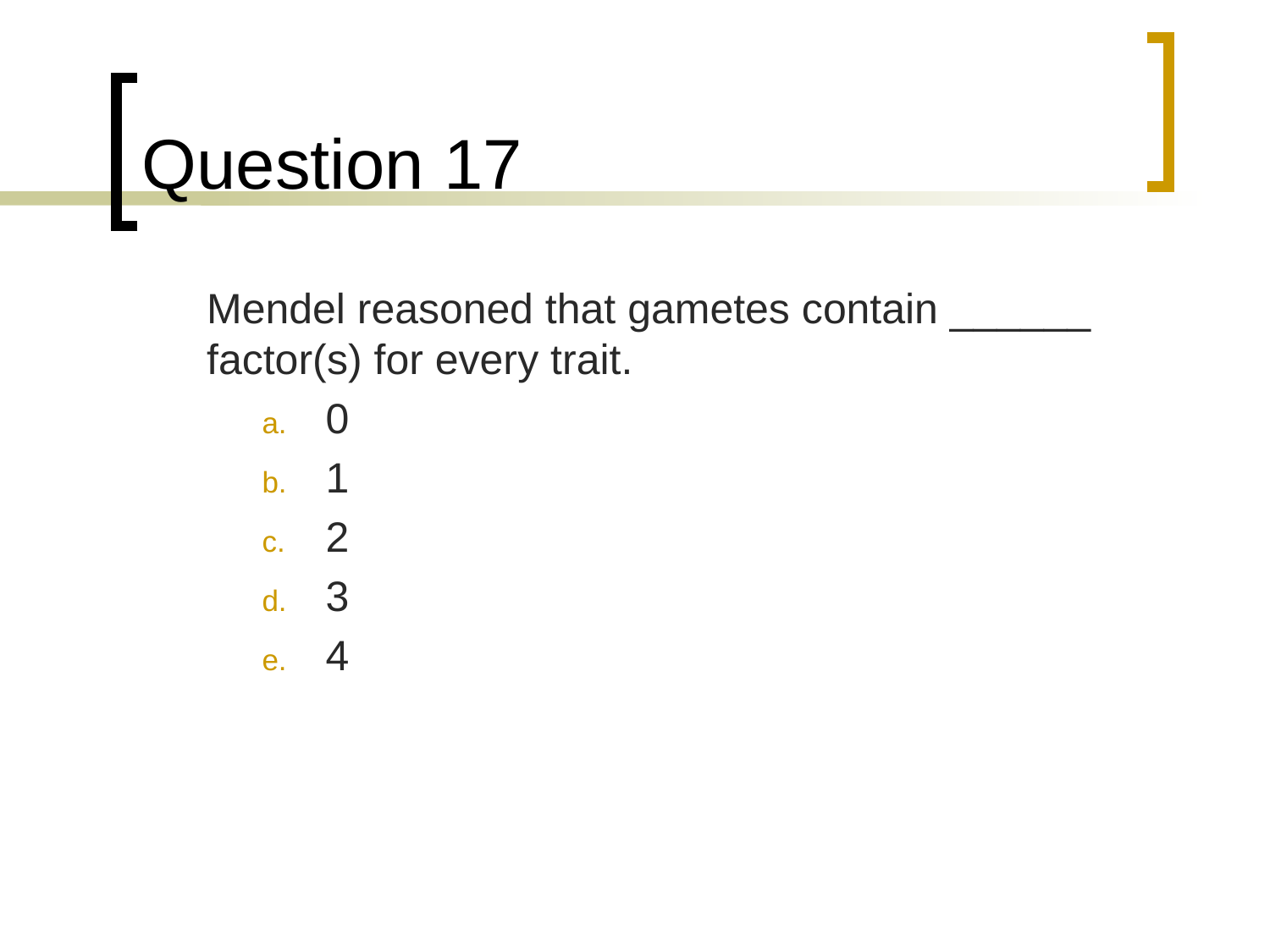

# Question 17
	Mendel reasoned that gametes contain ______ factor(s) for every trait.
0
1
2
3
4